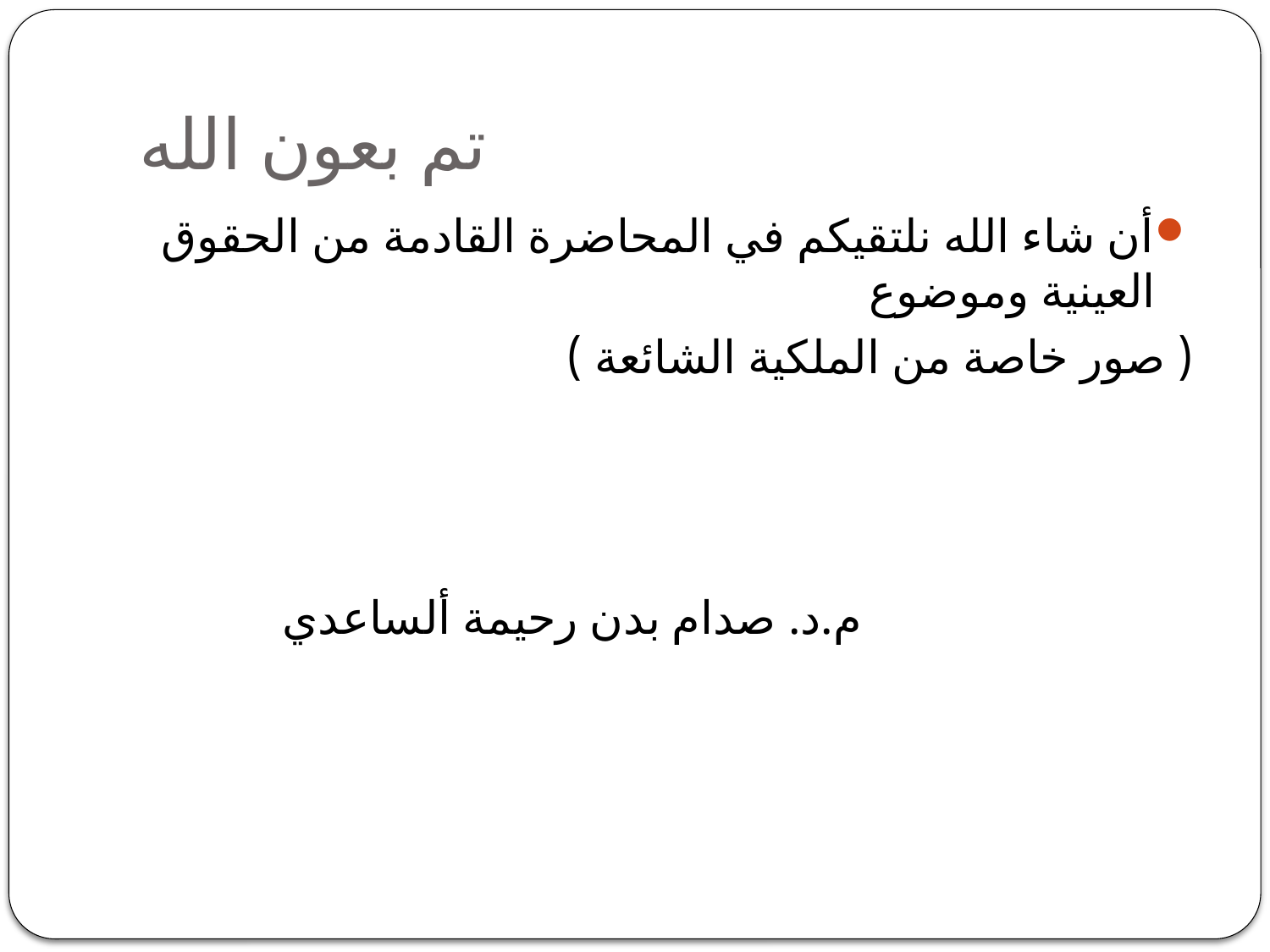

# تم بعون الله
أن شاء الله نلتقيكم في المحاضرة القادمة من الحقوق العينية وموضوع
( صور خاصة من الملكية الشائعة )

                            م.د. صدام بدن رحيمة ألساعدي